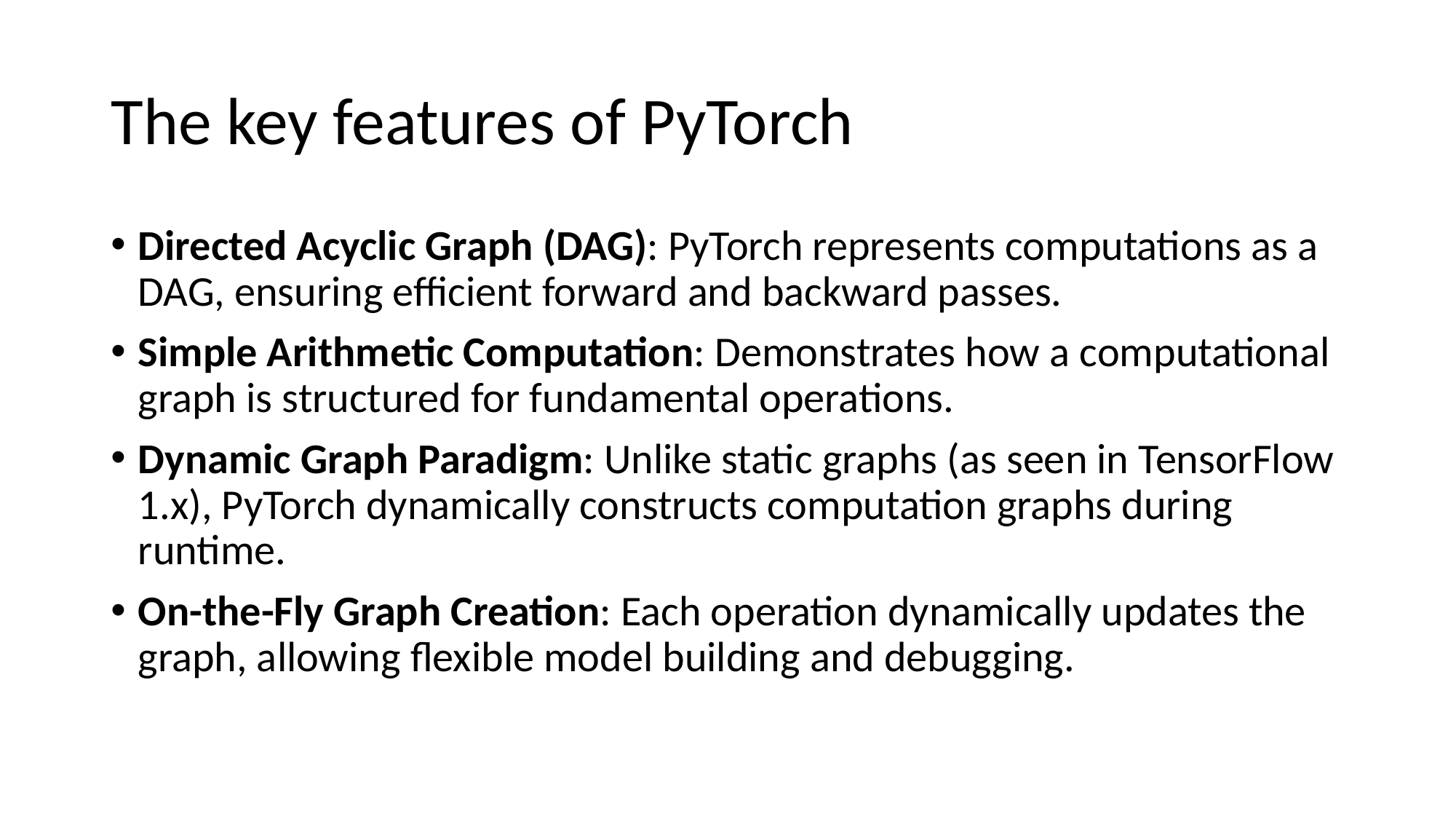

# The key features of PyTorch
Directed Acyclic Graph (DAG): PyTorch represents computations as a DAG, ensuring efficient forward and backward passes.
Simple Arithmetic Computation: Demonstrates how a computational graph is structured for fundamental operations.
Dynamic Graph Paradigm: Unlike static graphs (as seen in TensorFlow 1.x), PyTorch dynamically constructs computation graphs during runtime.
On-the-Fly Graph Creation: Each operation dynamically updates the graph, allowing flexible model building and debugging.